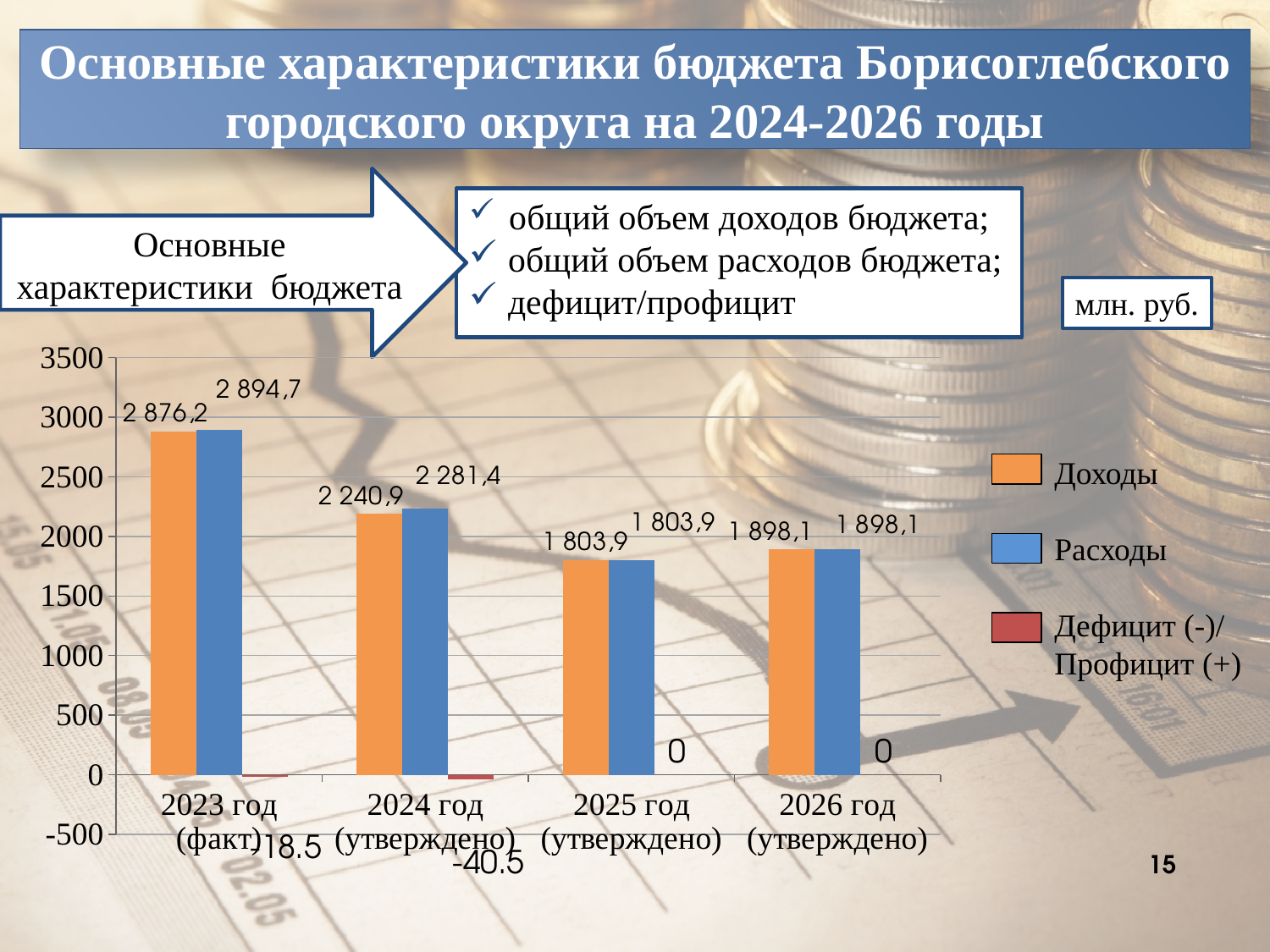

# Основные характеристики бюджета Борисоглебского городского округа на 2024-2026 годы
Основные характеристики  бюджета
 общий объем доходов бюджета;
 общий объем расходов бюджета;
 дефицит/профицит
млн. руб.

### Chart

| Category | Доходы | Расходы | Дефицит |
|---|---|---|---|
| 2023 год (факт) | 2876.2 | 2894.7 | -18.5 |
| 2024 год (утверждено) | 2190.9 | 2231.4 | -40.5 |
| 2025 год (утверждено) | 1800.3 | 1800.3 | 0.0 |
| 2026 год (утверждено) | 1893.7 | 1893.7 | 0.0 |
Доходы

Расходы

Дефицит (-)/
Профицит (+)
15